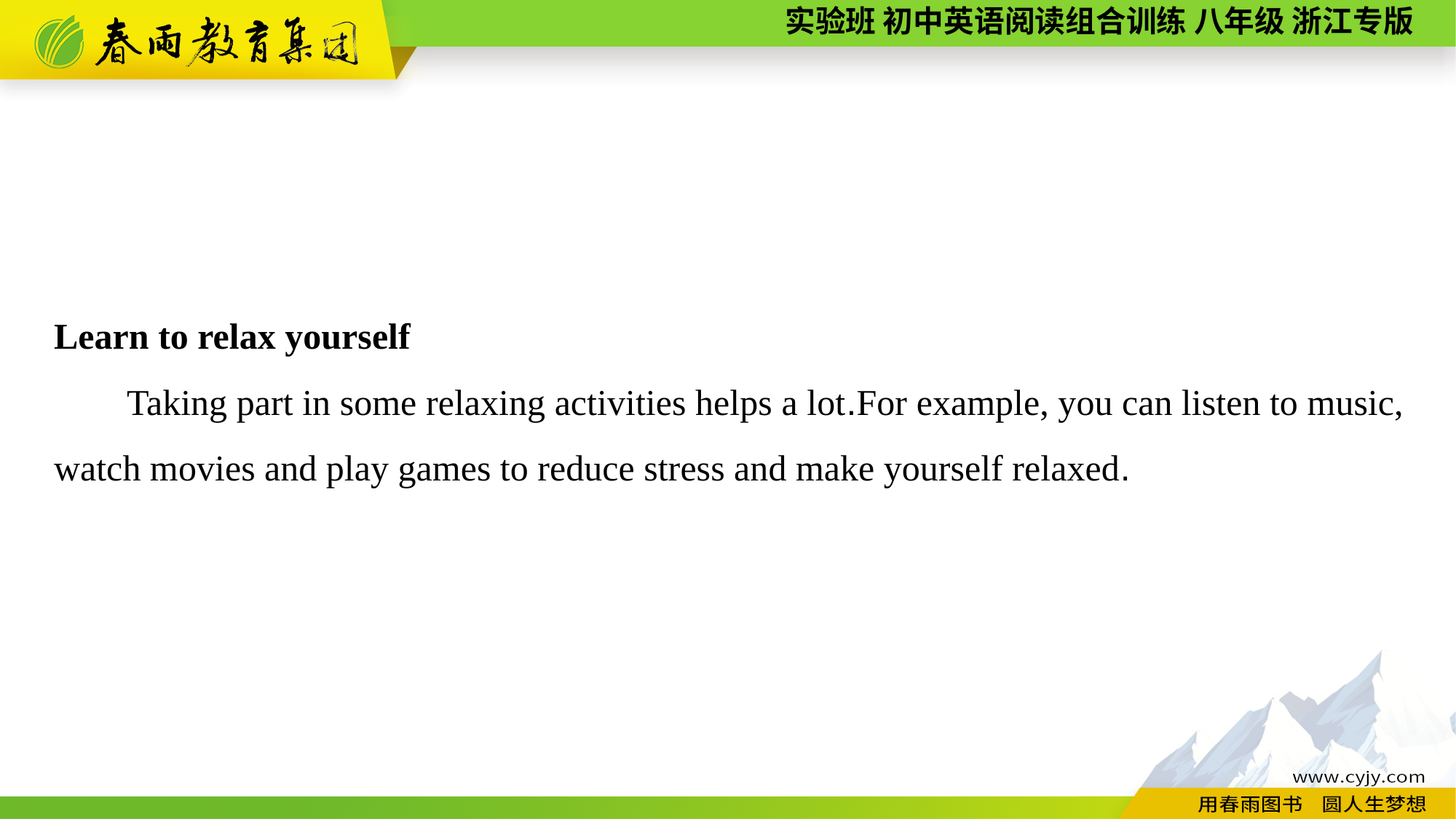

Learn to relax yourself
Taking part in some relaxing activities helps a lot.For example, you can listen to music, watch movies and play games to reduce stress and make yourself relaxed.